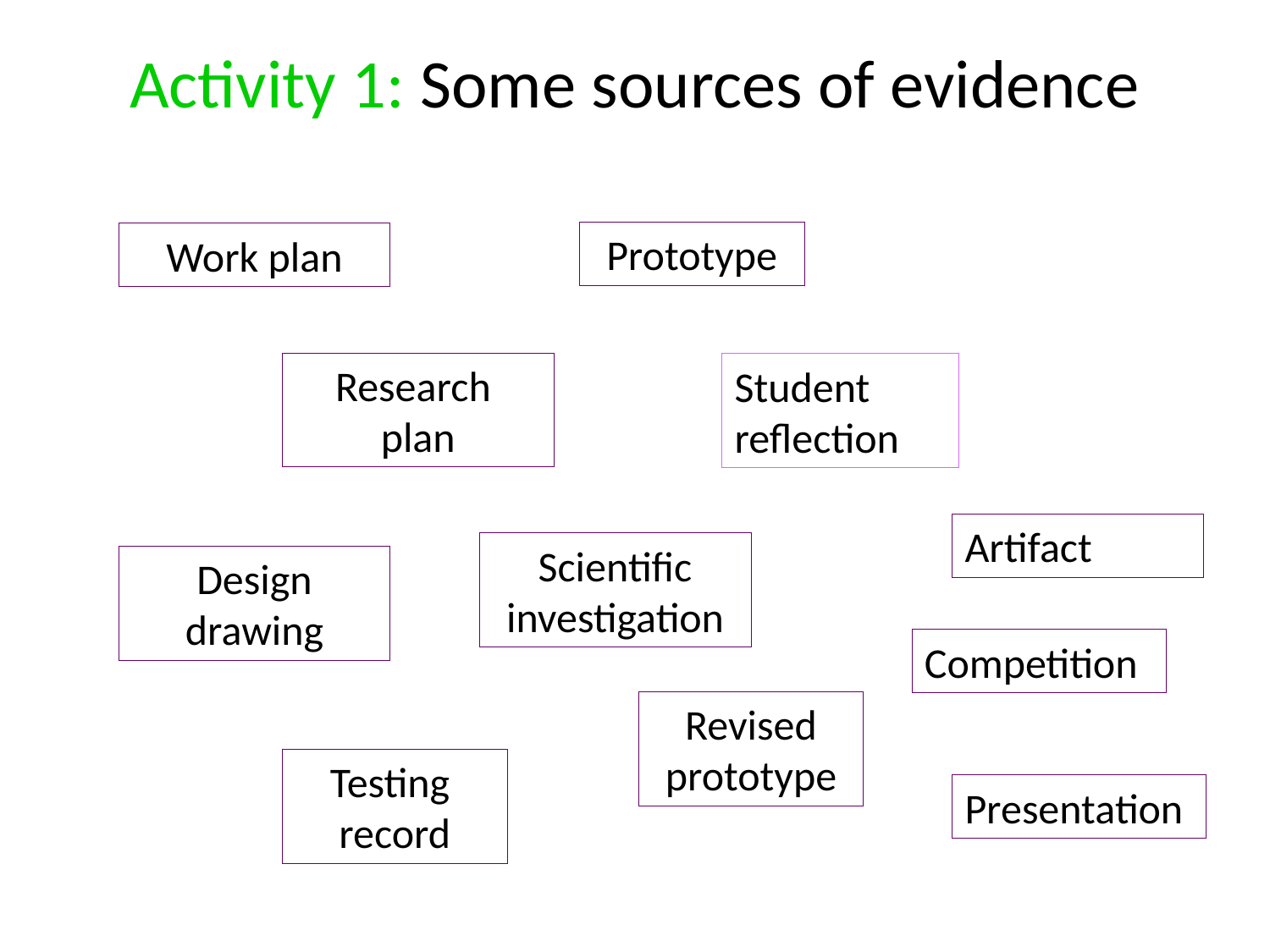

# Activity 1: Some sources of evidence
Prototype
Work plan
Research
plan
Student reflection
Artifact
Scientific investigation
Design drawing
Competition
Revised prototype
Testing
record
Presentation